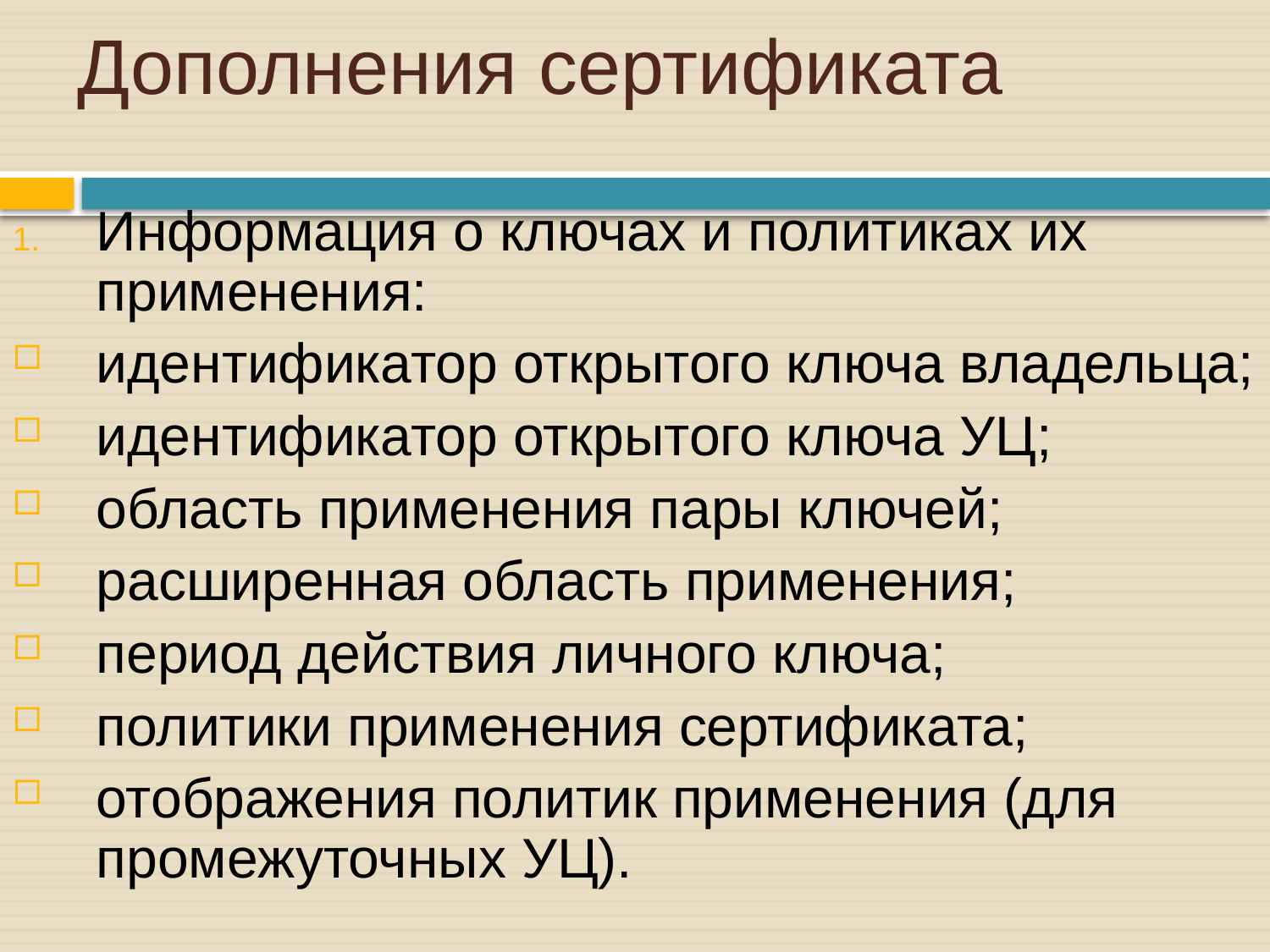

# Дополнения сертификата
Информация о ключах и политиках их применения:
идентификатор открытого ключа владельца;
идентификатор открытого ключа УЦ;
область применения пары ключей;
расширенная область применения;
период действия личного ключа;
политики применения сертификата;
отображения политик применения (для промежуточных УЦ).